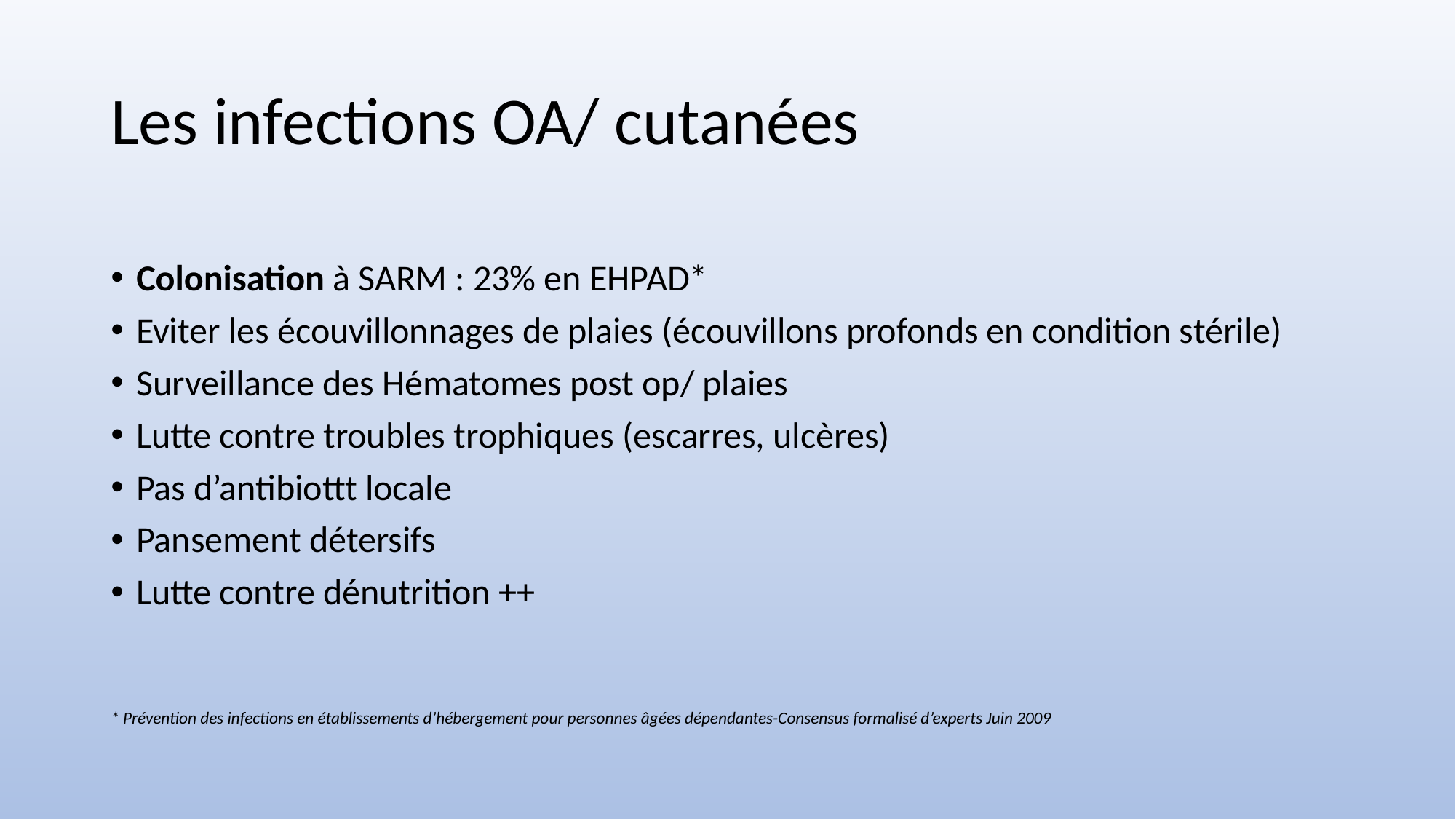

# Les infections OA/ cutanées
Colonisation à SARM : 23% en EHPAD*
Eviter les écouvillonnages de plaies (écouvillons profonds en condition stérile)
Surveillance des Hématomes post op/ plaies
Lutte contre troubles trophiques (escarres, ulcères)
Pas d’antibiottt locale
Pansement détersifs
Lutte contre dénutrition ++

* Prévention des infections en établissements d’hébergement pour personnes âgées dépendantes-Consensus formalisé d’experts Juin 2009